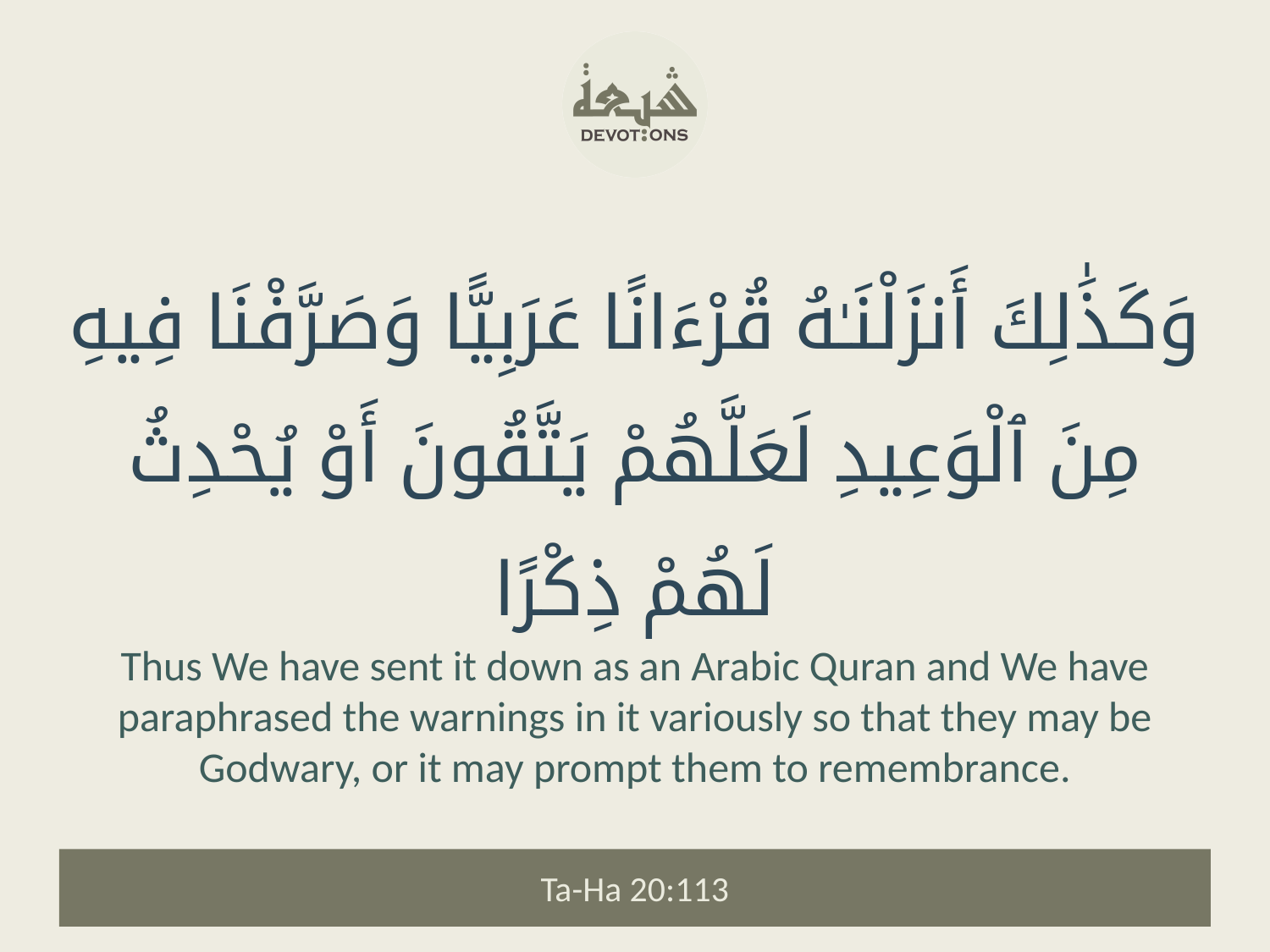

وَكَذَٰلِكَ أَنزَلْنَـٰهُ قُرْءَانًا عَرَبِيًّا وَصَرَّفْنَا فِيهِ مِنَ ٱلْوَعِيدِ لَعَلَّهُمْ يَتَّقُونَ أَوْ يُحْدِثُ لَهُمْ ذِكْرًا
Thus We have sent it down as an Arabic Quran and We have paraphrased the warnings in it variously so that they may be Godwary, or it may prompt them to remembrance.
Ta-Ha 20:113